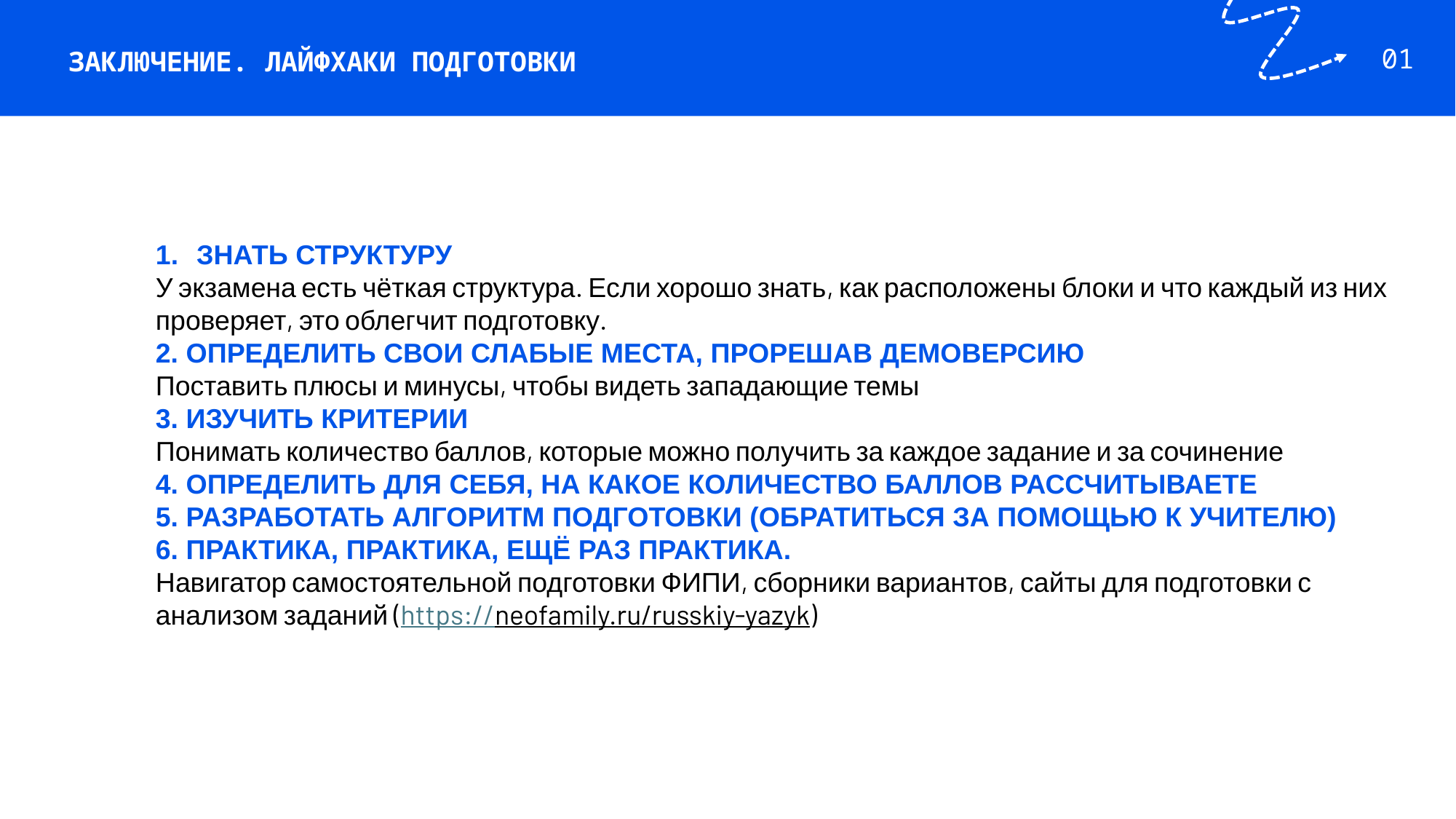

01
ЗАКЛЮЧЕНИЕ. ЛАЙФХАКИ ПОДГОТОВКИ
ЗНАТЬ СТРУКТУРУ
У экзамена есть чёткая структура. Если хорошо знать, как расположены блоки и что каждый из них проверяет, это облегчит подготовку.
2. ОПРЕДЕЛИТЬ СВОИ СЛАБЫЕ МЕСТА, ПРОРЕШАВ ДЕМОВЕРСИЮ
Поставить плюсы и минусы, чтобы видеть западающие темы
3. ИЗУЧИТЬ КРИТЕРИИ
Понимать количество баллов, которые можно получить за каждое задание и за сочинение
4. ОПРЕДЕЛИТЬ ДЛЯ СЕБЯ, НА КАКОЕ КОЛИЧЕСТВО БАЛЛОВ РАССЧИТЫВАЕТЕ
5. РАЗРАБОТАТЬ АЛГОРИТМ ПОДГОТОВКИ (ОБРАТИТЬСЯ ЗА ПОМОЩЬЮ К УЧИТЕЛЮ)
6. ПРАКТИКА, ПРАКТИКА, ЕЩЁ РАЗ ПРАКТИКА.
Навигатор самостоятельной подготовки ФИПИ, сборники вариантов, сайты для подготовки с анализом заданий (https://neofamily.ru/russkiy-yazyk)